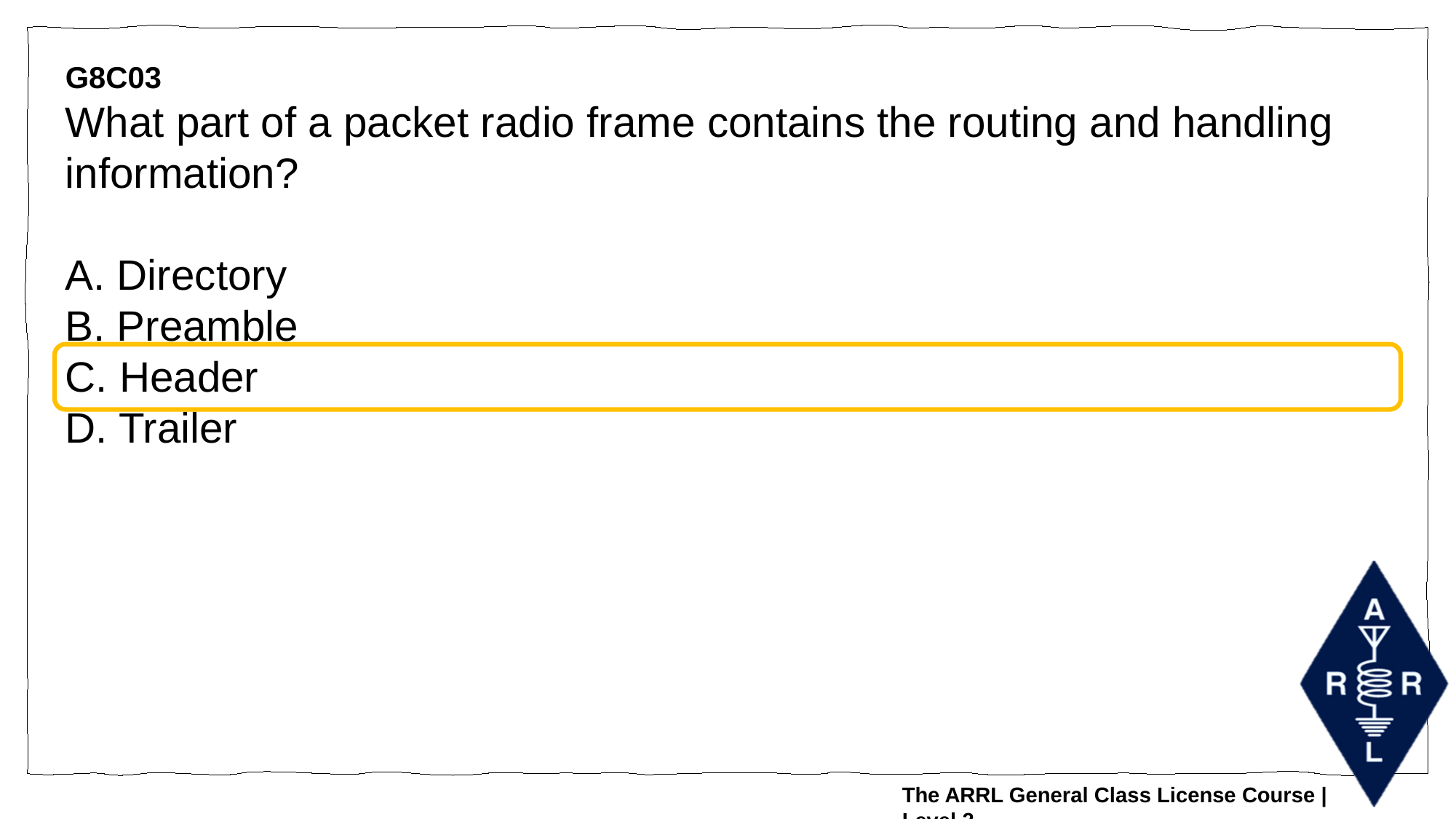

G8C03
What part of a packet radio frame contains the routing and handling information?

A. Directory
B. Preamble
C. Header
D. Trailer